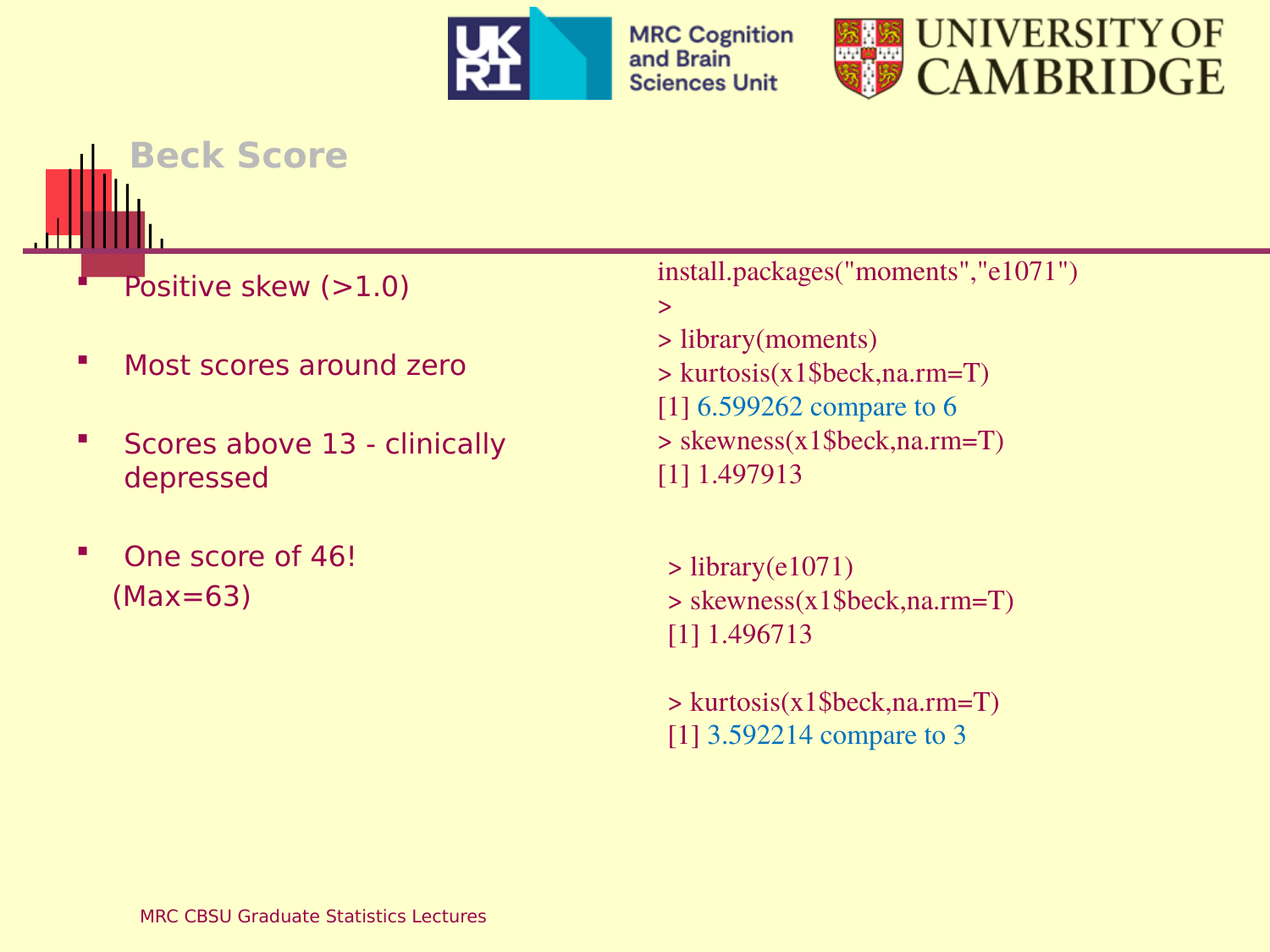

# Beck Score

Positive skew (>1.0)

Most scores around zero

Scores above 13 - clinically depressed

One score of 46!
    (Max=63)
install.packages("moments","e1071")
>
> library(moments)
> kurtosis(x1$beck,na.rm=T)
[1] 6.599262 compare to 6
> skewness(x1$beck,na.rm=T)
[1] 1.497913
> library(e1071)
> skewness(x1$beck,na.rm=T)
[1] 1.496713

> kurtosis(x1$beck,na.rm=T)
[1] 3.592214 compare to 3
MRC CBSU Graduate Statistics Lectures